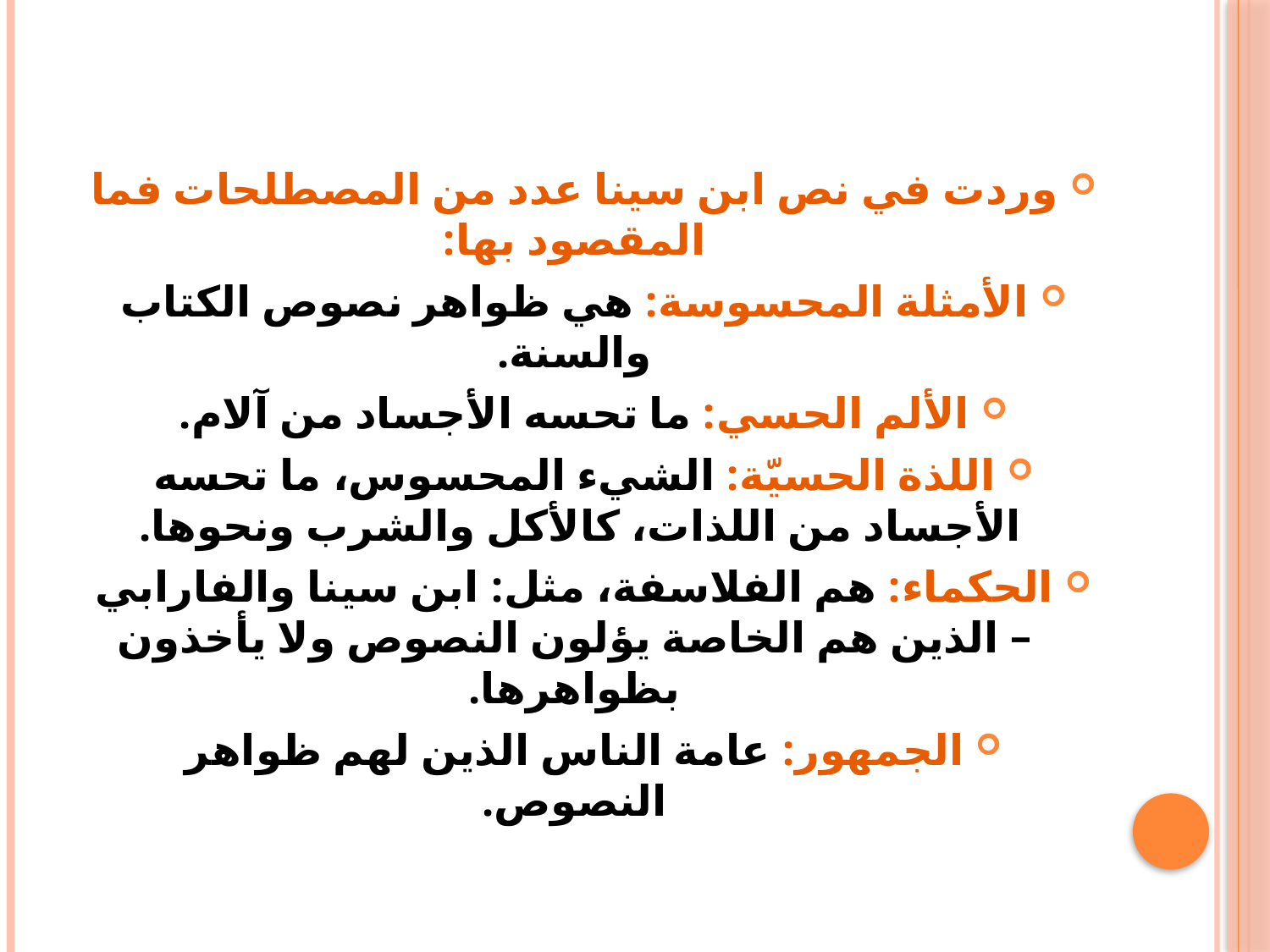

#
وردت في نص ابن سينا عدد من المصطلحات فما المقصود بها:
الأمثلة المحسوسة: هي ظواهر نصوص الكتاب والسنة.
الألم الحسي: ما تحسه الأجساد من آلام.
اللذة الحسيّة: الشيء المحسوس، ما تحسه الأجساد من اللذات، كالأكل والشرب ونحوها.
الحكماء: هم الفلاسفة، مثل: ابن سينا والفارابي – الذين هم الخاصة يؤلون النصوص ولا يأخذون بظواهرها.
الجمهور: عامة الناس الذين لهم ظواهر النصوص.